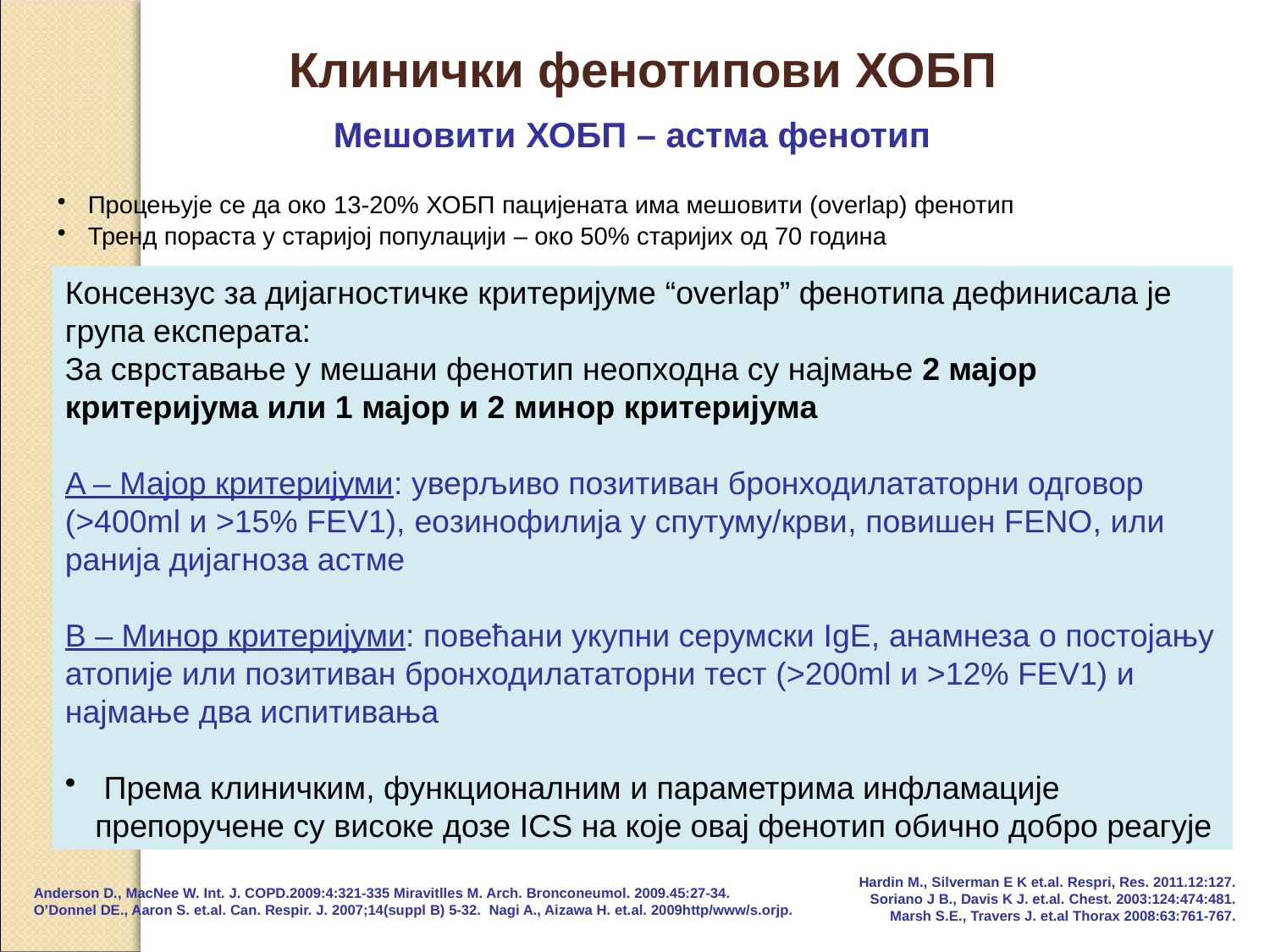

Клинички фенотипови ХОБП
Мешовити ХОБП – астма фенотип
Процењује се да око 13-20% ХОБП пацијената има мешовити (overlap) фенотип
Тренд пораста у старијој популацији – око 50% старијих од 70 година
Консензус за дијагностичке критеријуме “overlap” фенотипа дефинисала је група експерата:
За сврставање у мешани фенотип неопходна су најмање 2 мајор критеријума или 1 мајор и 2 минор критеријума

A – Мајор критеријуми: уверљиво позитиван бронходилататорни одговор (>400ml и >15% FEV1), еозинофилија у спутуму/крви, повишен FENO, или ранија дијагноза астме
B – Минор критеријуми: повећани укупни серумски IgE, анамнеза о постојању атопије или позитиван бронходилататорни тест (>200ml и >12% FEV1) и најмање два испитивања
 Према клиничким, функционалним и параметрима инфламације препоручене су високе дозе ICS на које овај фенотип обично добро реагује
Hardin M., Silverman E K et.al. Respri, Res. 2011.12:127.
Soriano J B., Davis K J. et.al. Chest. 2003:124:474:481.
Marsh S.E., Travers J. et.al Thorax 2008:63:761-767.
Anderson D., MacNee W. Int. J. COPD.2009:4:321-335 Miravitlles M. Arch. Bronconeumol. 2009.45:27-34.
O’Donnel DE., Aaron S. et.al. Can. Respir. J. 2007;14(suppl B) 5-32.  Nagi A., Aizawa H. et.al. 2009http/www/s.orjp.